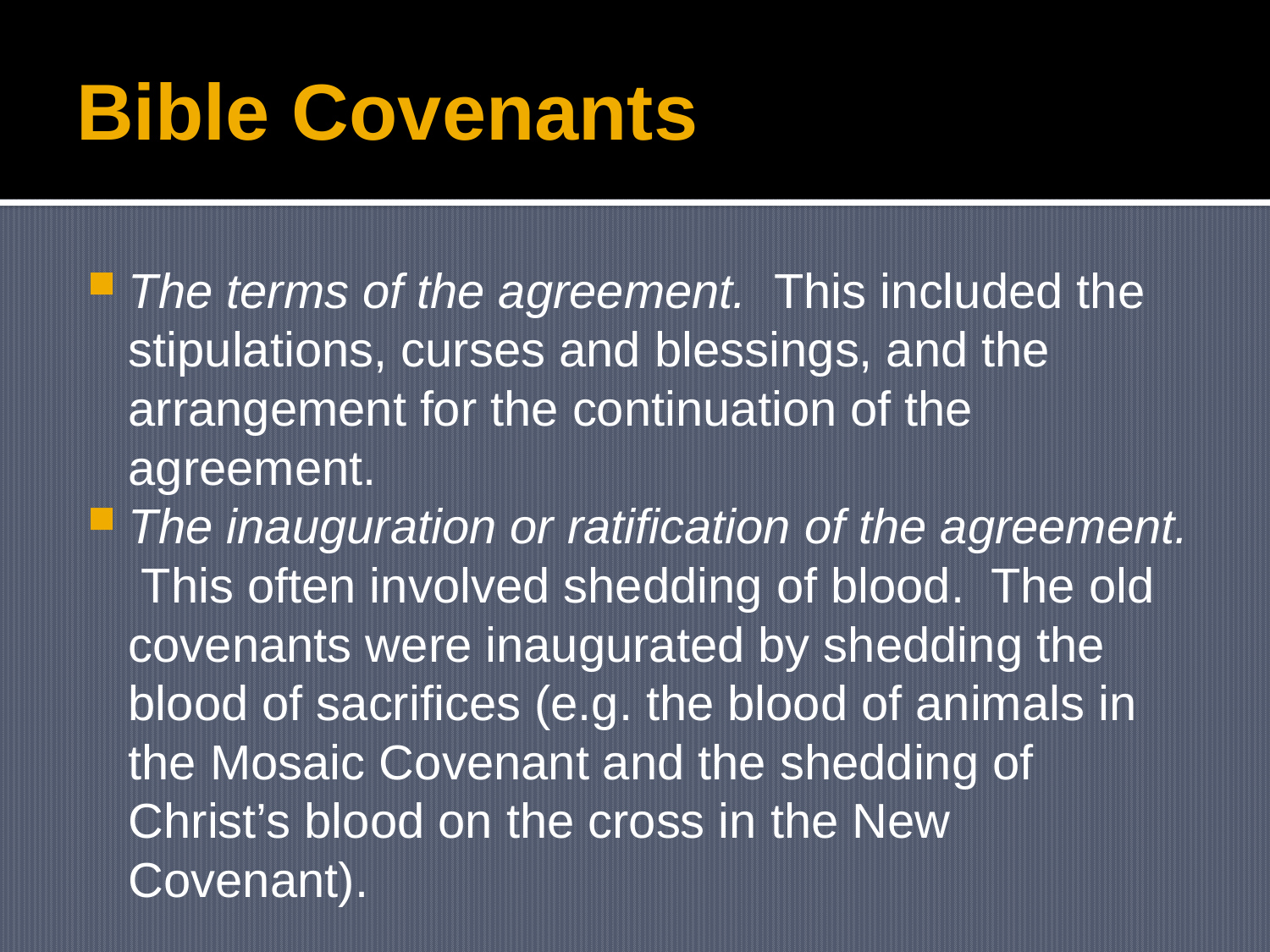

# Bible Covenants
The terms of the agreement.  This included the stipulations, curses and blessings, and the arrangement for the continuation of the agreement.
The inauguration or ratification of the agreement.  This often involved shedding of blood.  The old covenants were inaugurated by shedding the blood of sacrifices (e.g. the blood of animals in the Mosaic Covenant and the shedding of Christ’s blood on the cross in the New Covenant).